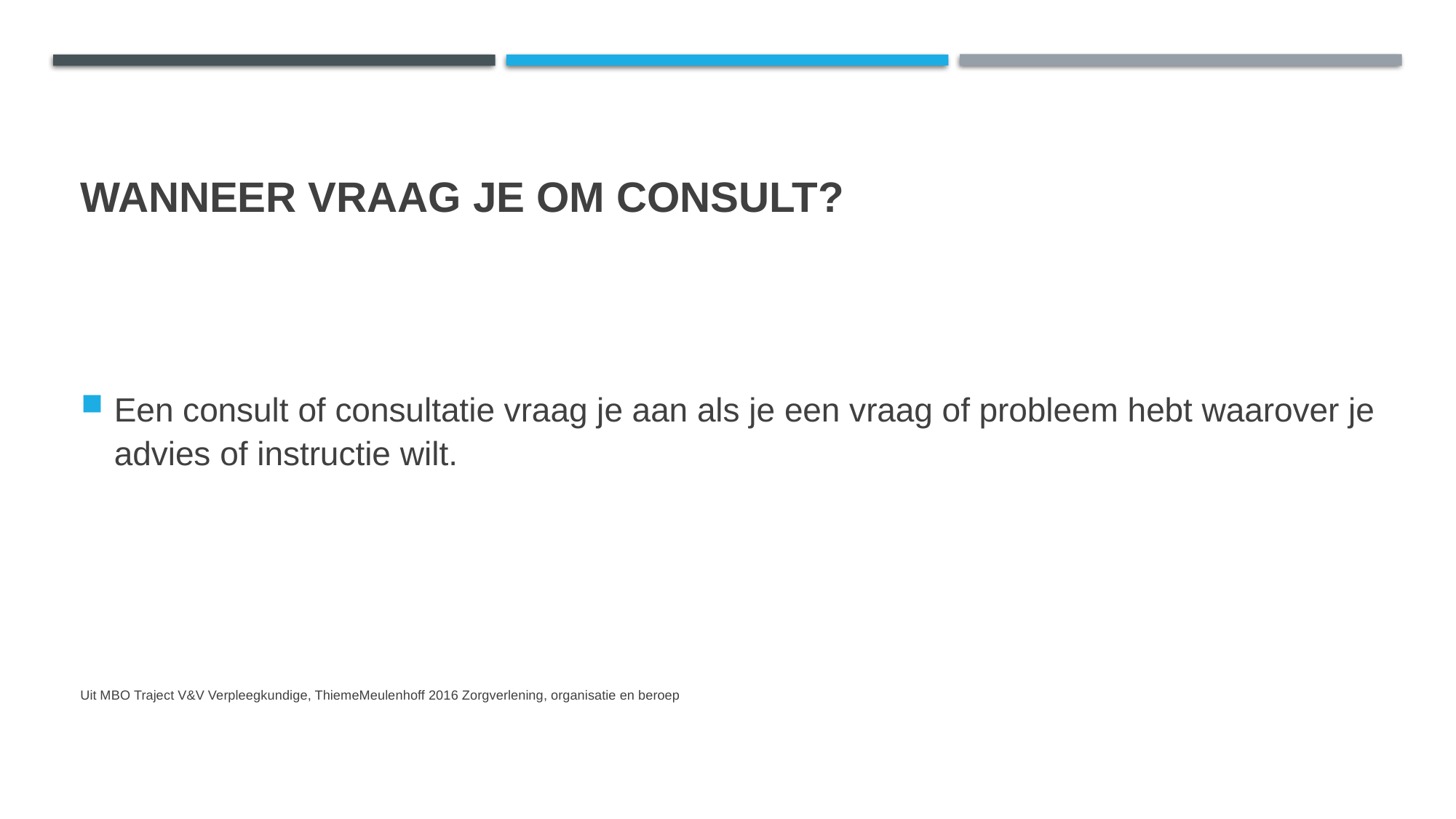

# Wanneer vraag je om consult?

Een consult of consultatie vraag je aan als je een vraag of probleem hebt waarover je advies of instructie wilt.

Uit MBO Traject V&V Verpleegkundige, ThiemeMeulenhoff 2016 Zorgverlening, organisatie en beroep